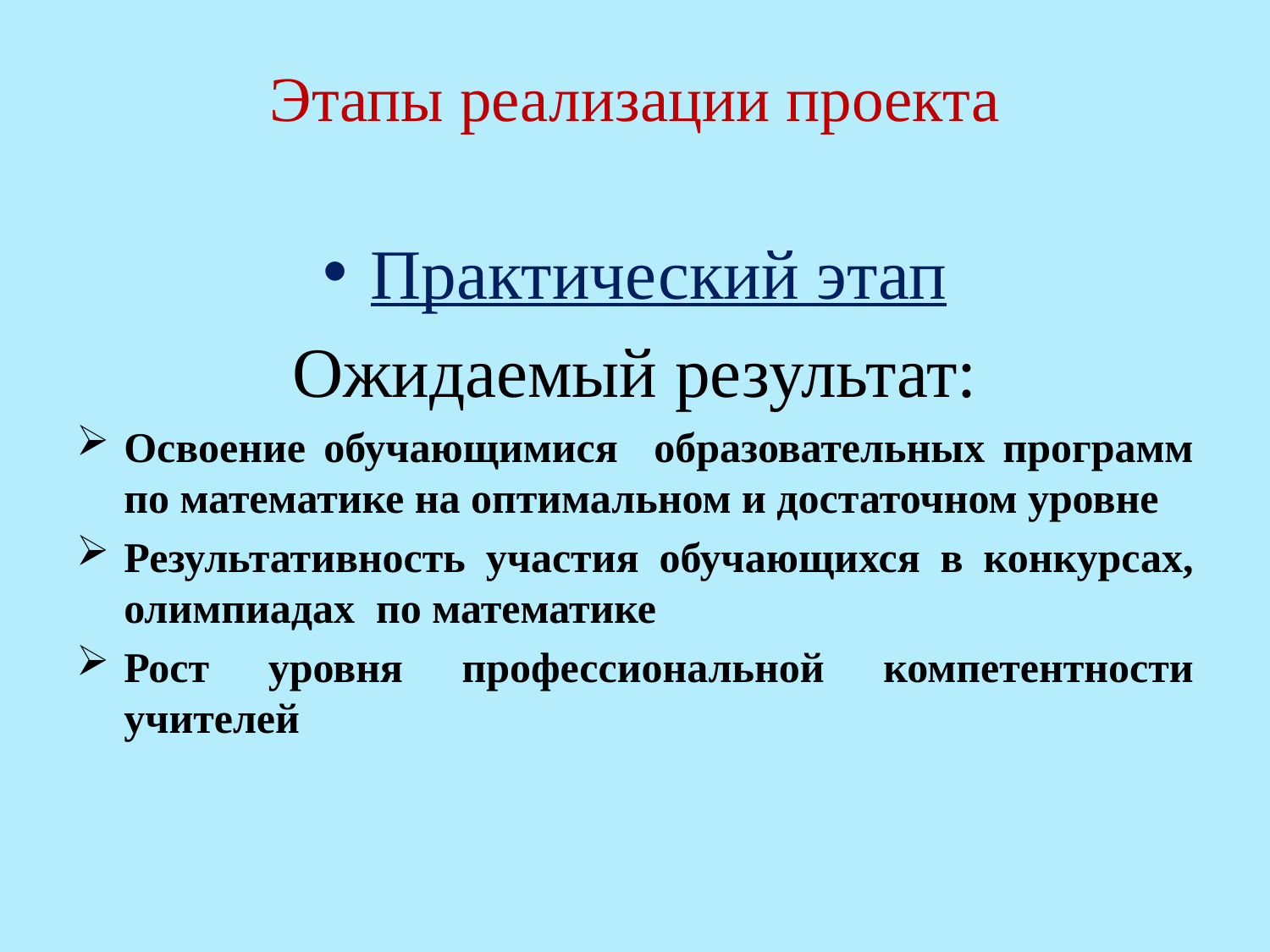

# Этапы реализации проекта
Практический этап
Ожидаемый результат:
Освоение обучающимися  образовательных программ по математике на оптимальном и достаточном уровне
Результативность участия обучающихся в конкурсах, олимпиадах  по математике
Рост уровня профессиональной компетентности учителей